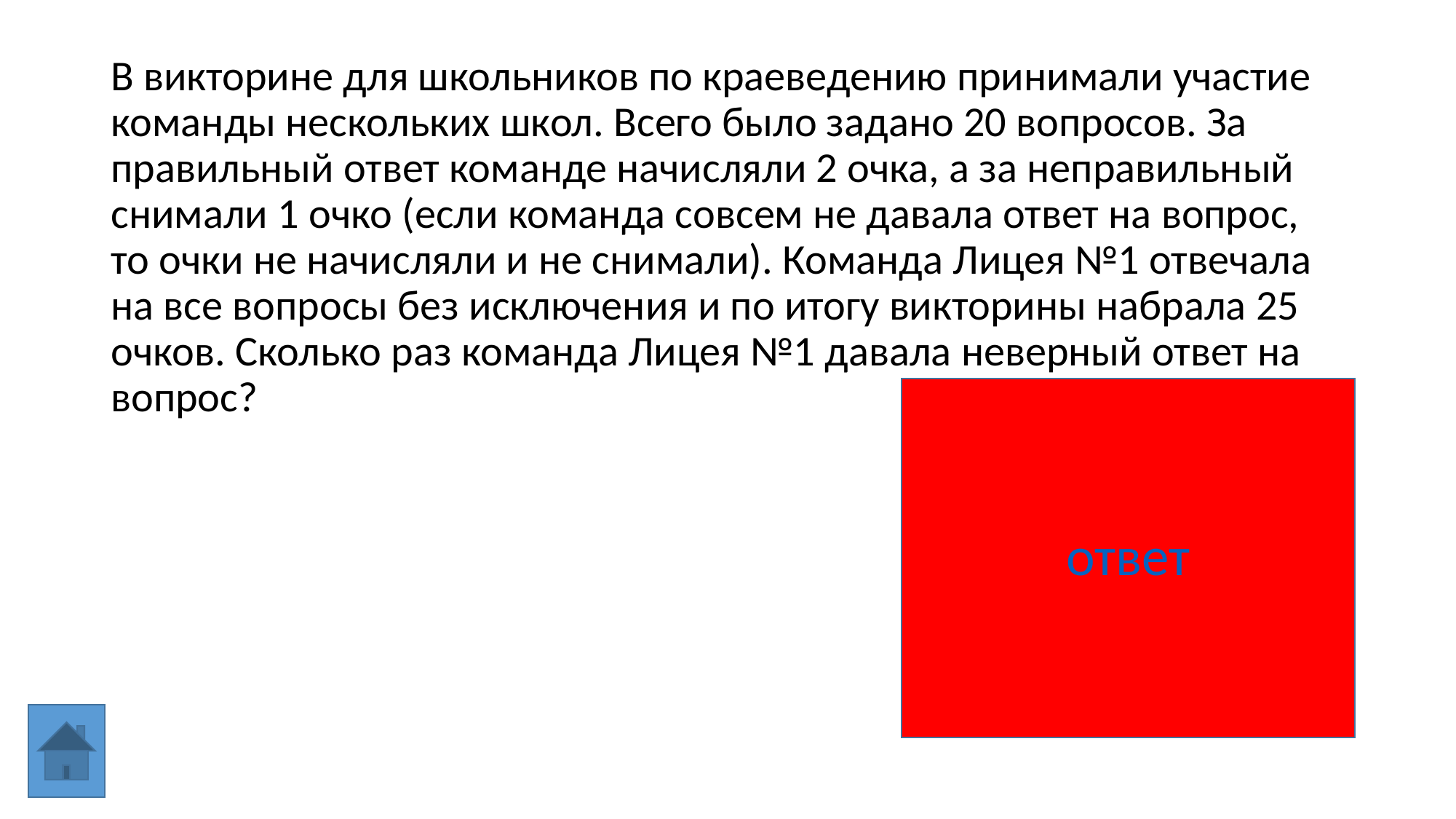

# В викторине для школьников по краеведению принимали участие команды нескольких школ. Всего было задано 20 вопросов. За правильный ответ команде начисляли 2 очка, а за неправильный снимали 1 очко (если команда совсем не давала ответ на вопрос, то очки не начисляли и не снимали). Команда Лицея №1 отвечала на все вопросы без исключения и по итогу викторины набрала 25 очков. Сколько раз команда Лицея №1 давала неверный ответ на вопрос?
ответ